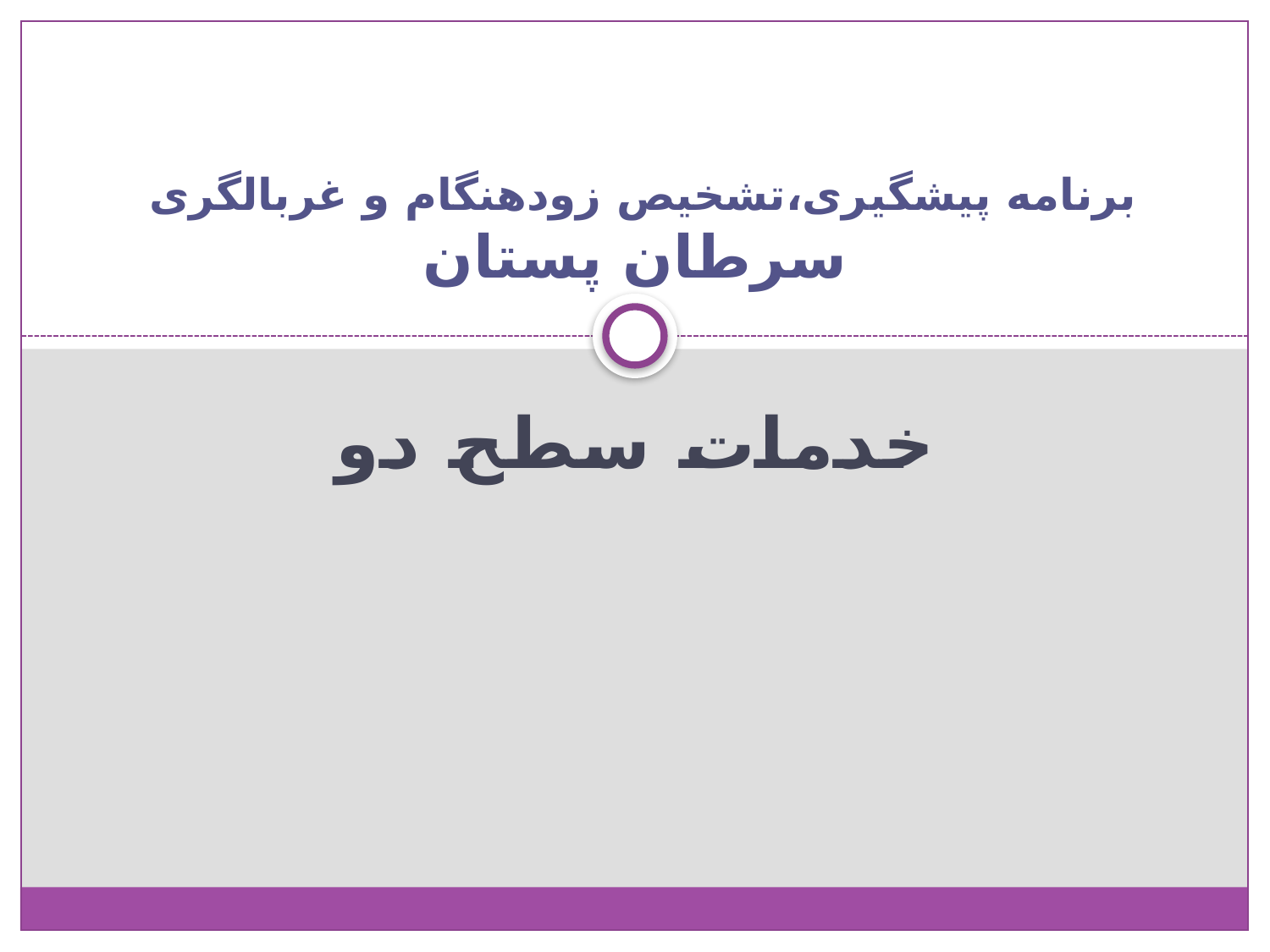

# برنامه پیشگیری،تشخیص زودهنگام و غربالگری سرطان پستان
خدمات سطح دو